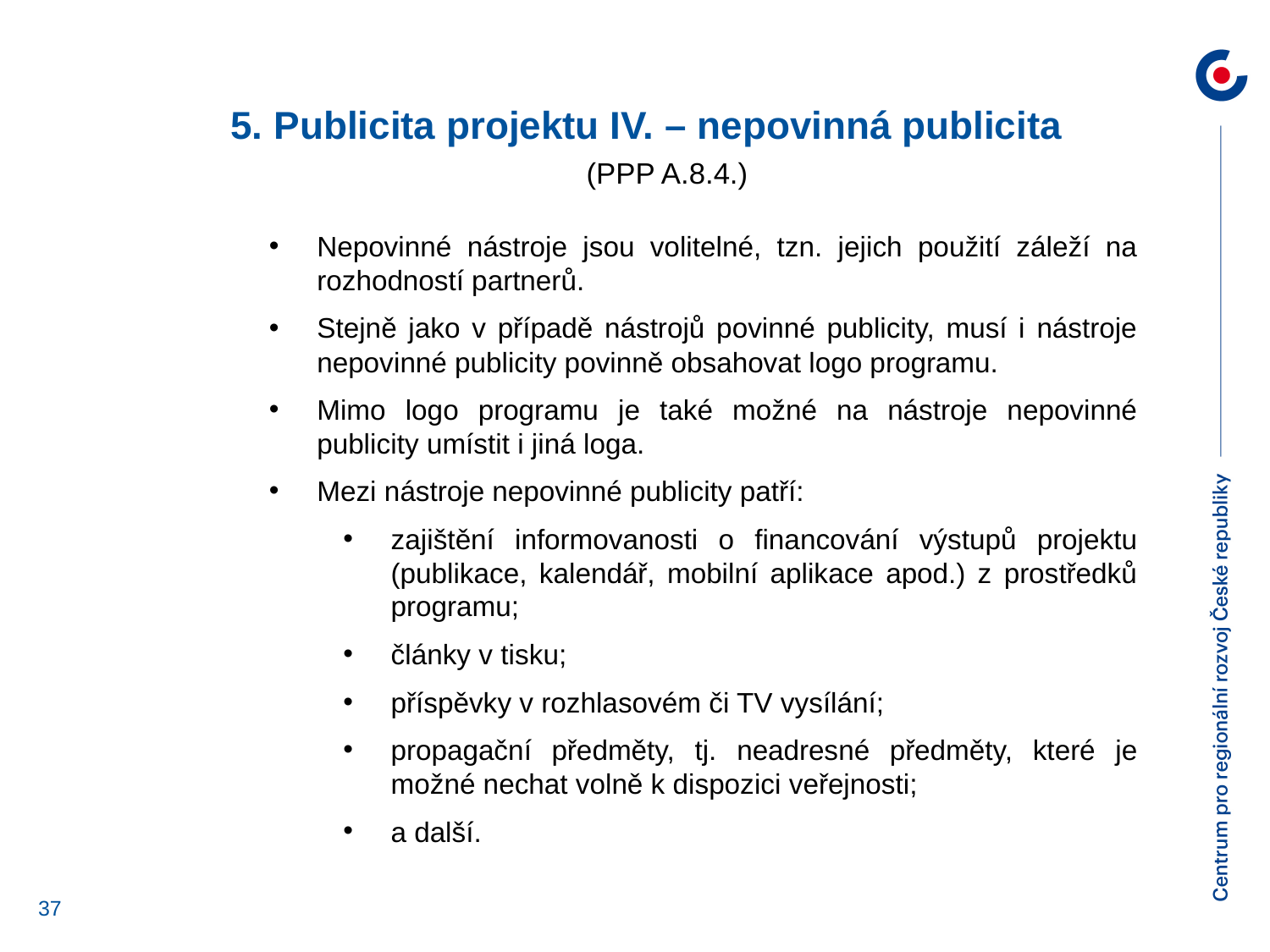

5. Publicita projektu IV. – nepovinná publicita
    (PPP A.8.4.)
Nepovinné nástroje jsou volitelné, tzn. jejich použití záleží na rozhodností partnerů.
Stejně jako v případě nástrojů povinné publicity, musí i nástroje nepovinné publicity povinně obsahovat logo programu.
Mimo logo programu je také možné na nástroje nepovinné publicity umístit i jiná loga.
Mezi nástroje nepovinné publicity patří:
zajištění informovanosti o financování výstupů projektu (publikace, kalendář, mobilní aplikace apod.) z prostředků programu;
články v tisku;
příspěvky v rozhlasovém či TV vysílání;
propagační předměty, tj. neadresné předměty, které je možné nechat volně k dispozici veřejnosti;
a další.

37